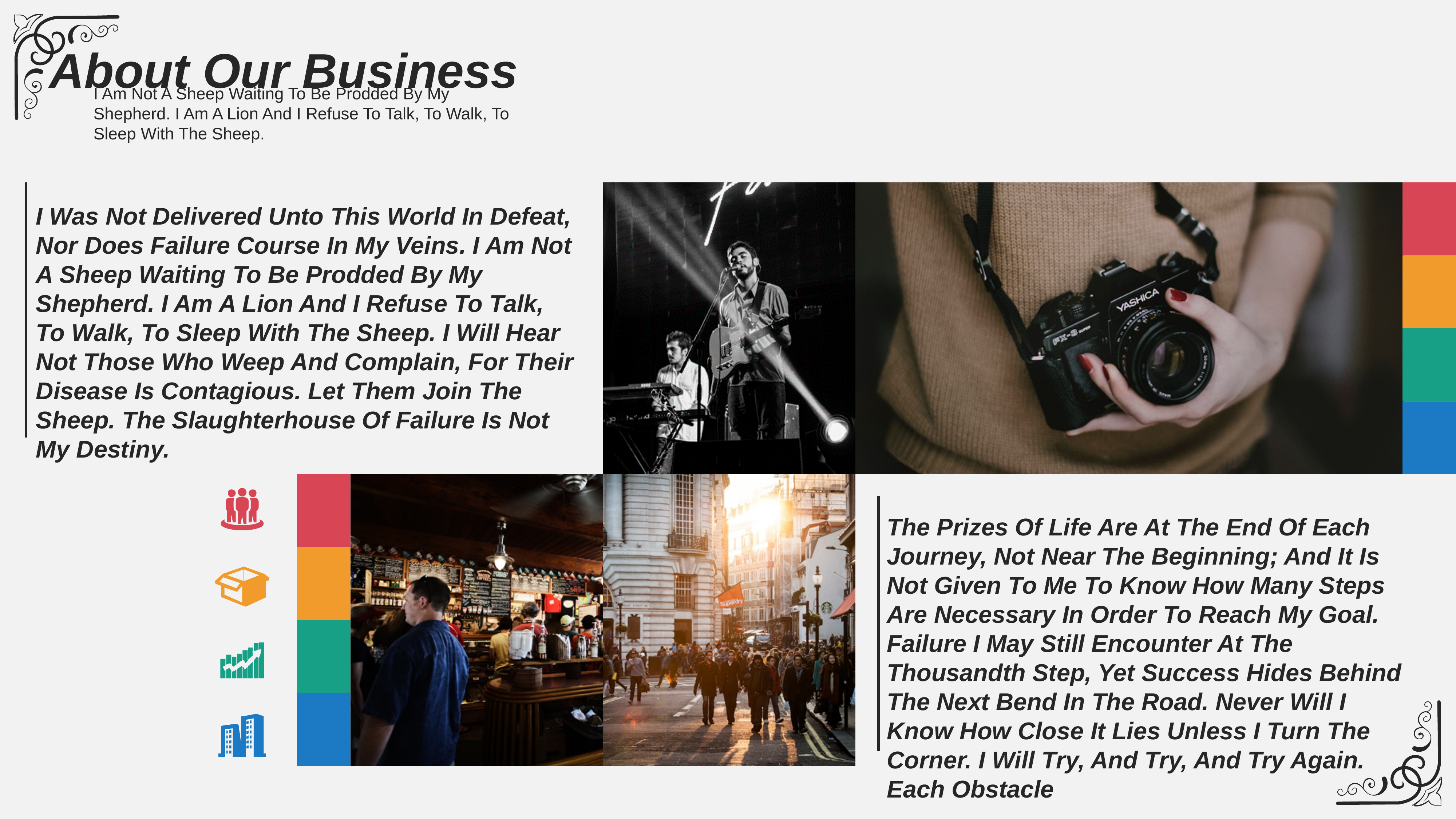

About Our Business
I Am Not A Sheep Waiting To Be Prodded By My Shepherd. I Am A Lion And I Refuse To Talk, To Walk, To Sleep With The Sheep.

I Was Not Delivered Unto This World In Defeat, Nor Does Failure Course In My Veins. I Am Not A Sheep Waiting To Be Prodded By My Shepherd. I Am A Lion And I Refuse To Talk, To Walk, To Sleep With The Sheep. I Will Hear Not Those Who Weep And Complain, For Their Disease Is Contagious. Let Them Join The Sheep. The Slaughterhouse Of Failure Is Not My Destiny.

The Prizes Of Life Are At The End Of Each Journey, Not Near The Beginning; And It Is Not Given To Me To Know How Many Steps Are Necessary In Order To Reach My Goal. Failure I May Still Encounter At The Thousandth Step, Yet Success Hides Behind The Next Bend In The Road. Never Will I Know How Close It Lies Unless I Turn The Corner. I Will Try, And Try, And Try Again. Each Obstacle